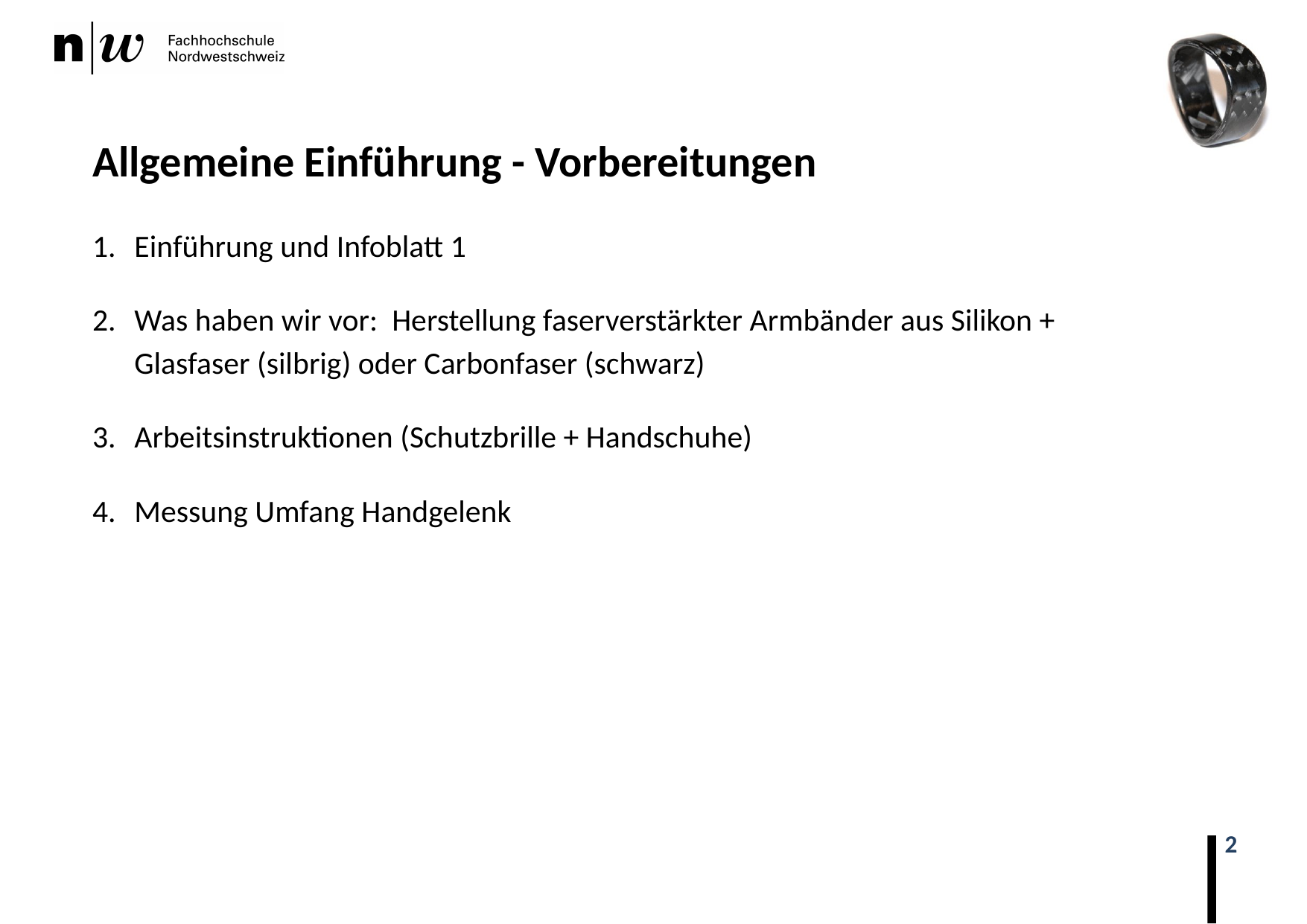

# Allgemeine Einführung - Vorbereitungen
Einführung und Infoblatt 1
Was haben wir vor:  Herstellung faserverstärkter Armbänder aus Silikon + Glasfaser (silbrig) oder Carbonfaser (schwarz)
Arbeitsinstruktionen (Schutzbrille + Handschuhe)
Messung Umfang Handgelenk